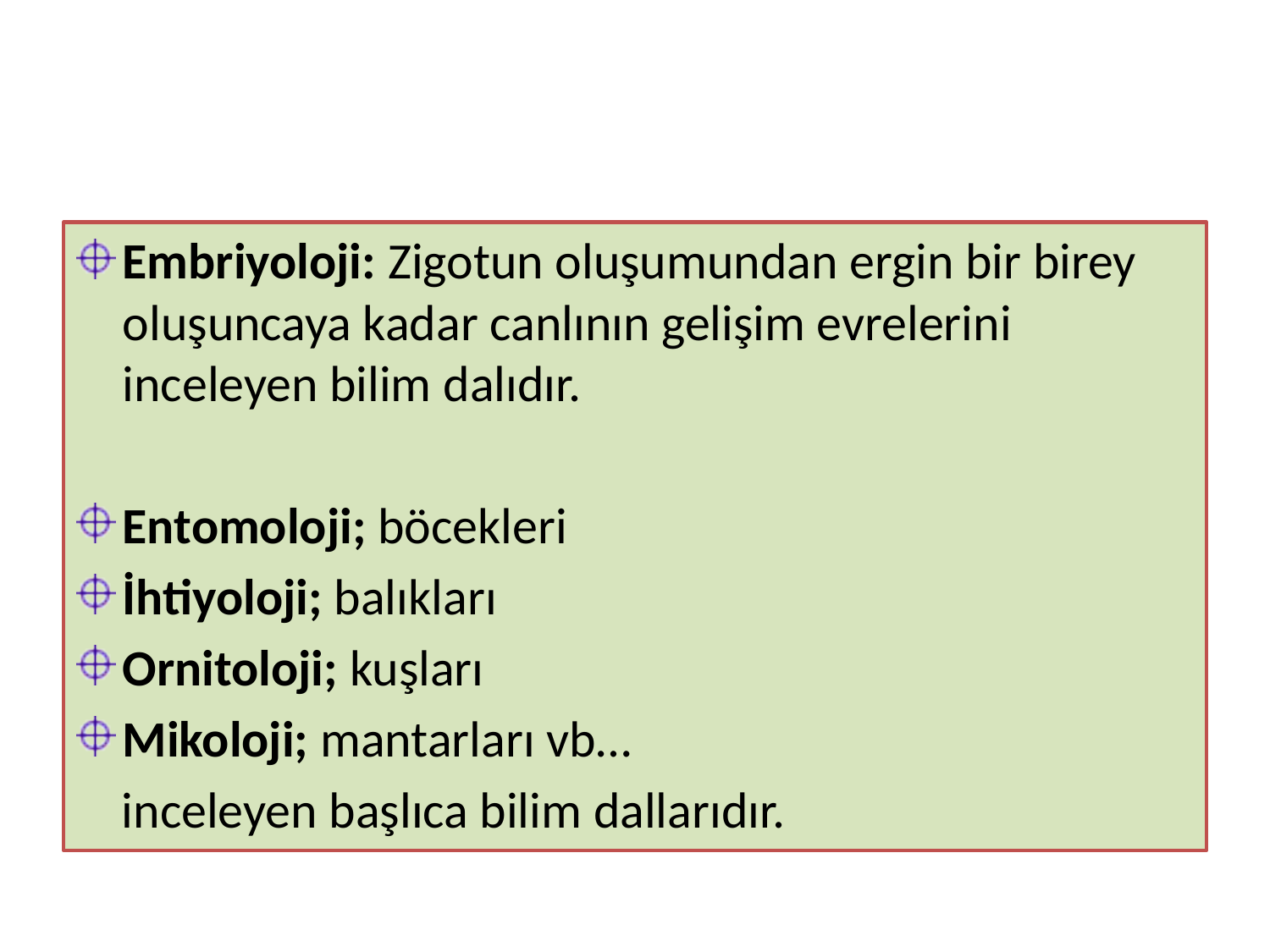

#
Embriyoloji: Zigotun oluşumundan ergin bir birey oluşuncaya kadar canlının gelişim evrelerini inceleyen bilim dalıdır.

Entomoloji; böcekleri
İhtiyoloji; balıkları
Ornitoloji; kuşları
Mikoloji; mantarları vb…
    inceleyen başlıca bilim dallarıdır.